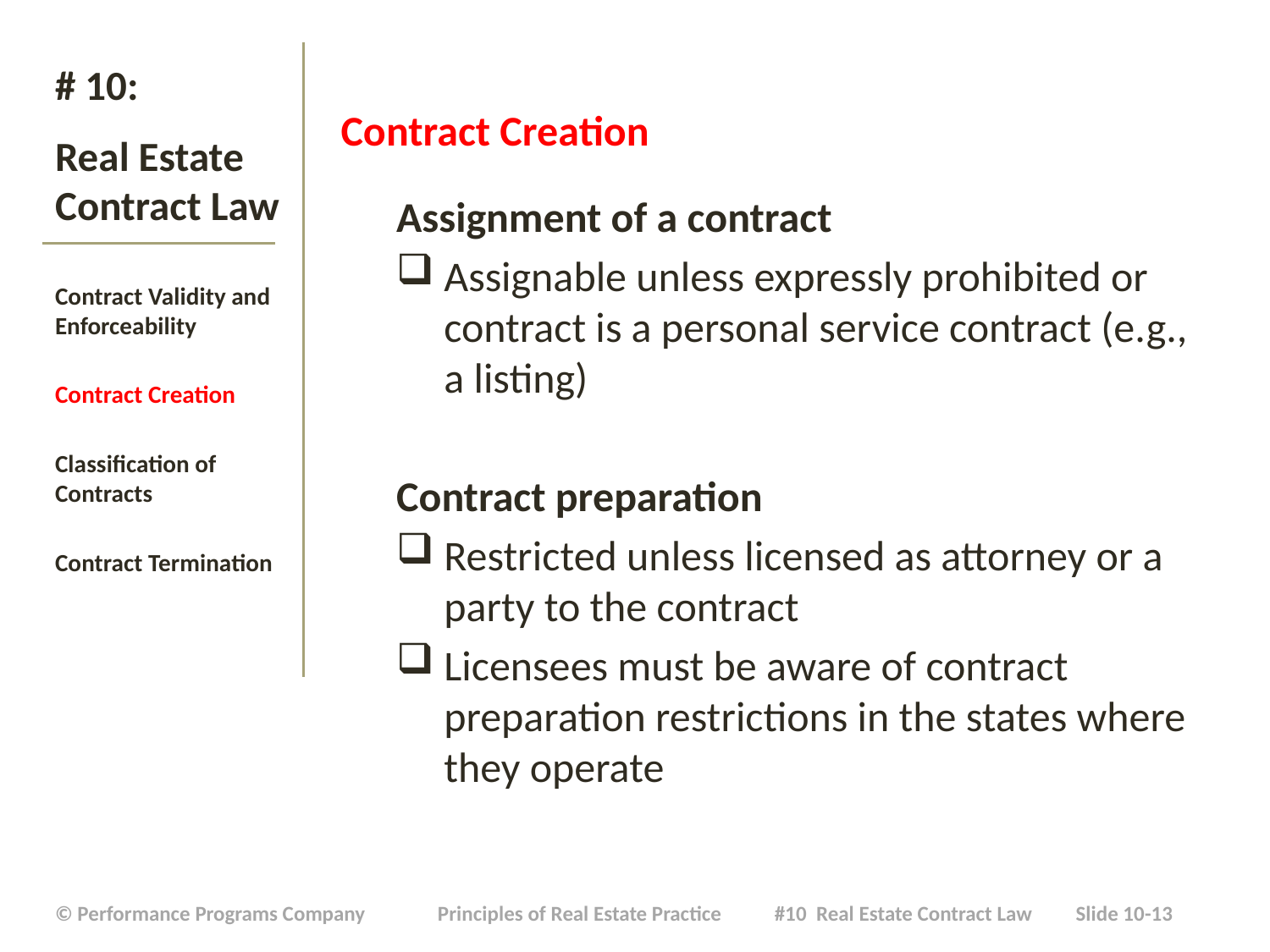

Contract Creation

Assignment of a contract
Assignable unless expressly prohibited or contract is a personal service contract (e.g., a listing)

Contract preparation
Restricted unless licensed as attorney or a party to the contract
Licensees must be aware of contract preparation restrictions in the states where they operate
# # 10: Real Estate Contract Law

Contract Validity and Enforceability

Contract Creation

Classification of Contracts

Contract Termination

| © Performance Programs Company Principles of Real Estate Practice #10 Real Estate Contract Law Slide 10-13 |
| --- |